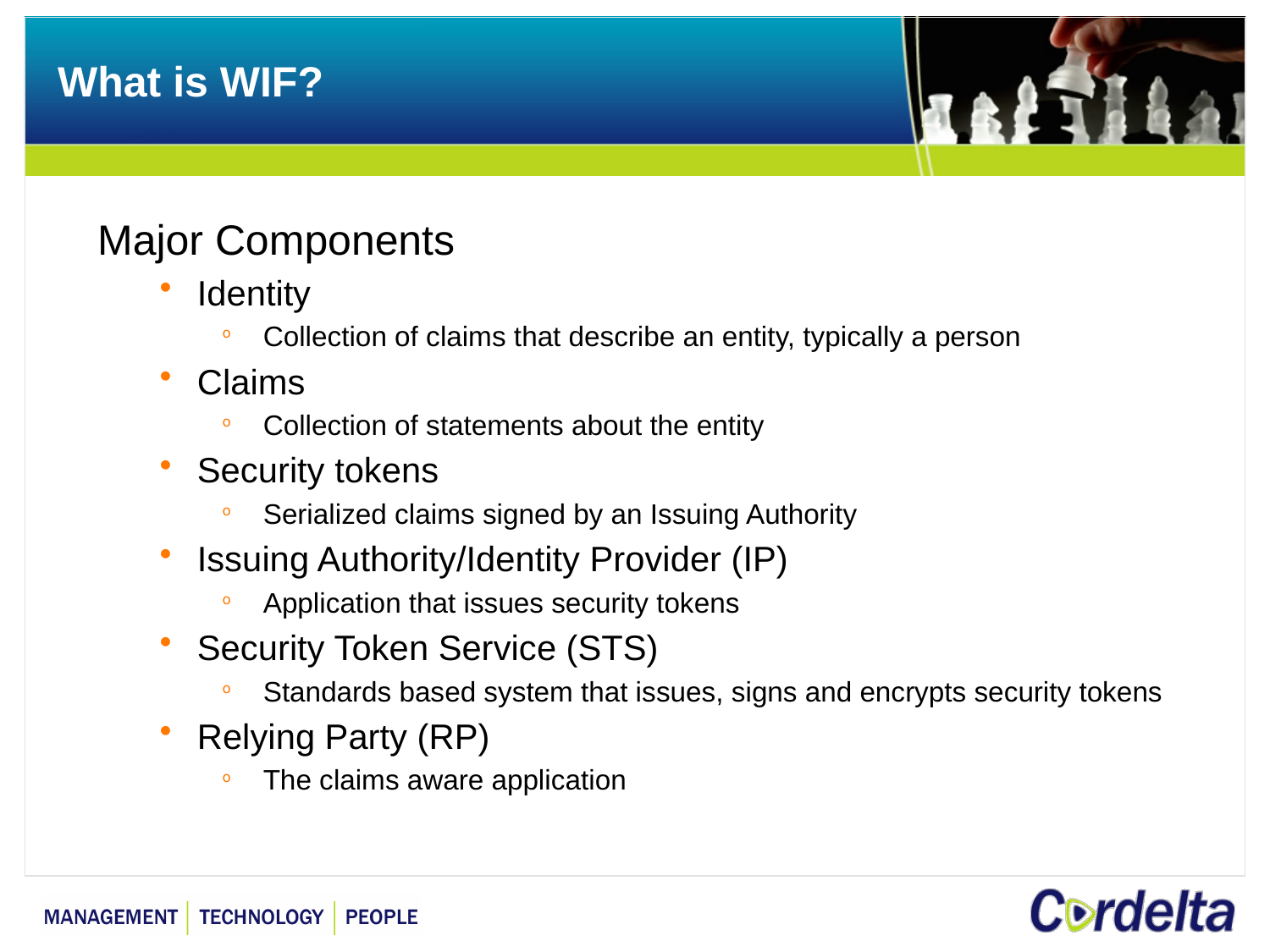

# What is WIF?
Major Components
Identity
Collection of claims that describe an entity, typically a person
Claims
Collection of statements about the entity
Security tokens
Serialized claims signed by an Issuing Authority
Issuing Authority/Identity Provider (IP)
Application that issues security tokens
Security Token Service (STS)
Standards based system that issues, signs and encrypts security tokens
Relying Party (RP)
The claims aware application